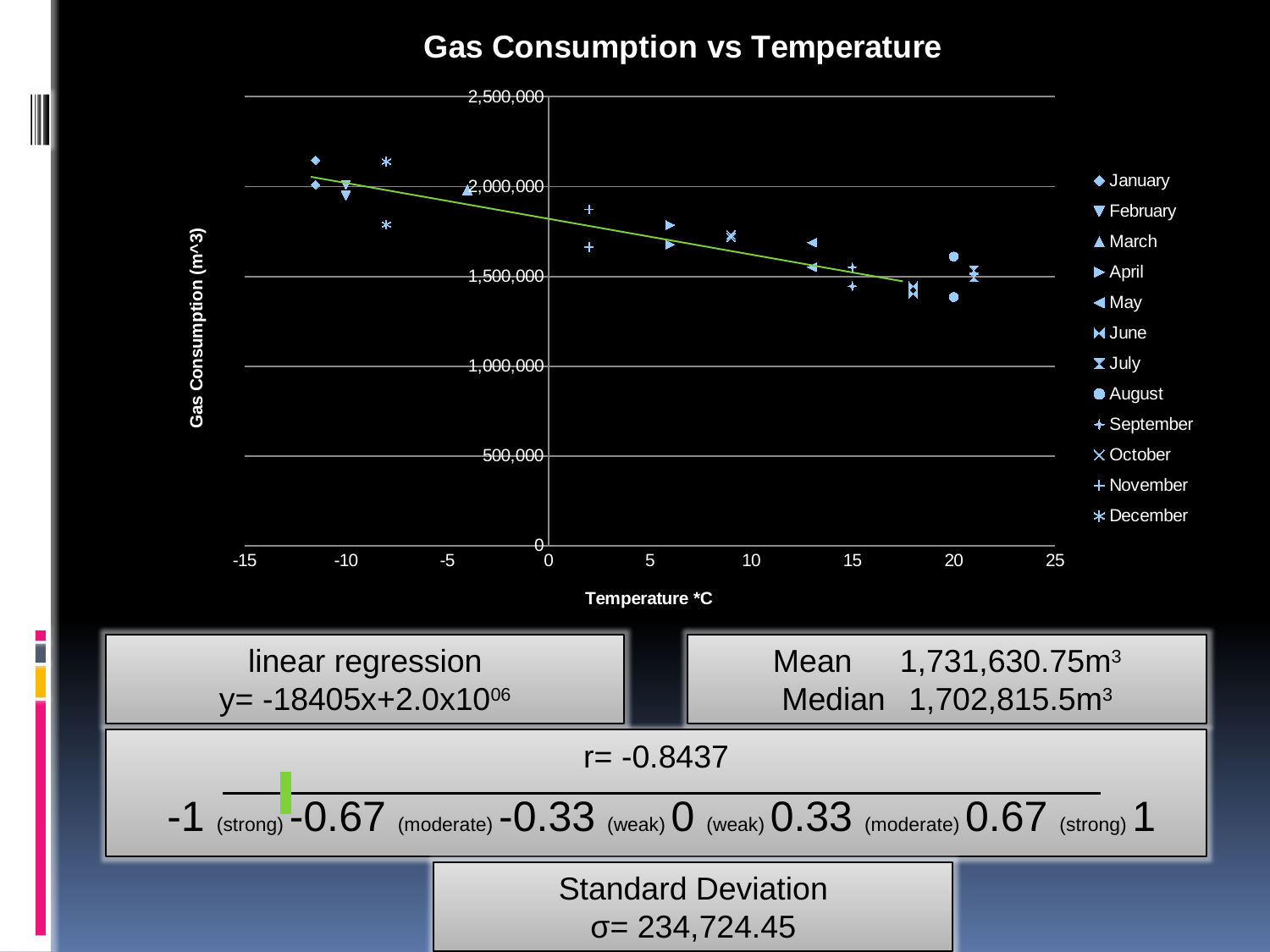

### Chart: Gas Consumption vs Temperature

| Category |  |  |  |  |  |  |  |  |  |  |  |  |
|---|---|---|---|---|---|---|---|---|---|---|---|---|
linear regression
y= -18405x+2.0x1006
Mean 	1,731,630.75m3
Median 	1,702,815.5m3
r= -0.8437

-1 (strong) -0.67 (moderate) -0.33 (weak) 0 (weak) 0.33 (moderate) 0.67 (strong) 1
Standard Deviation
σ= 234,724.45